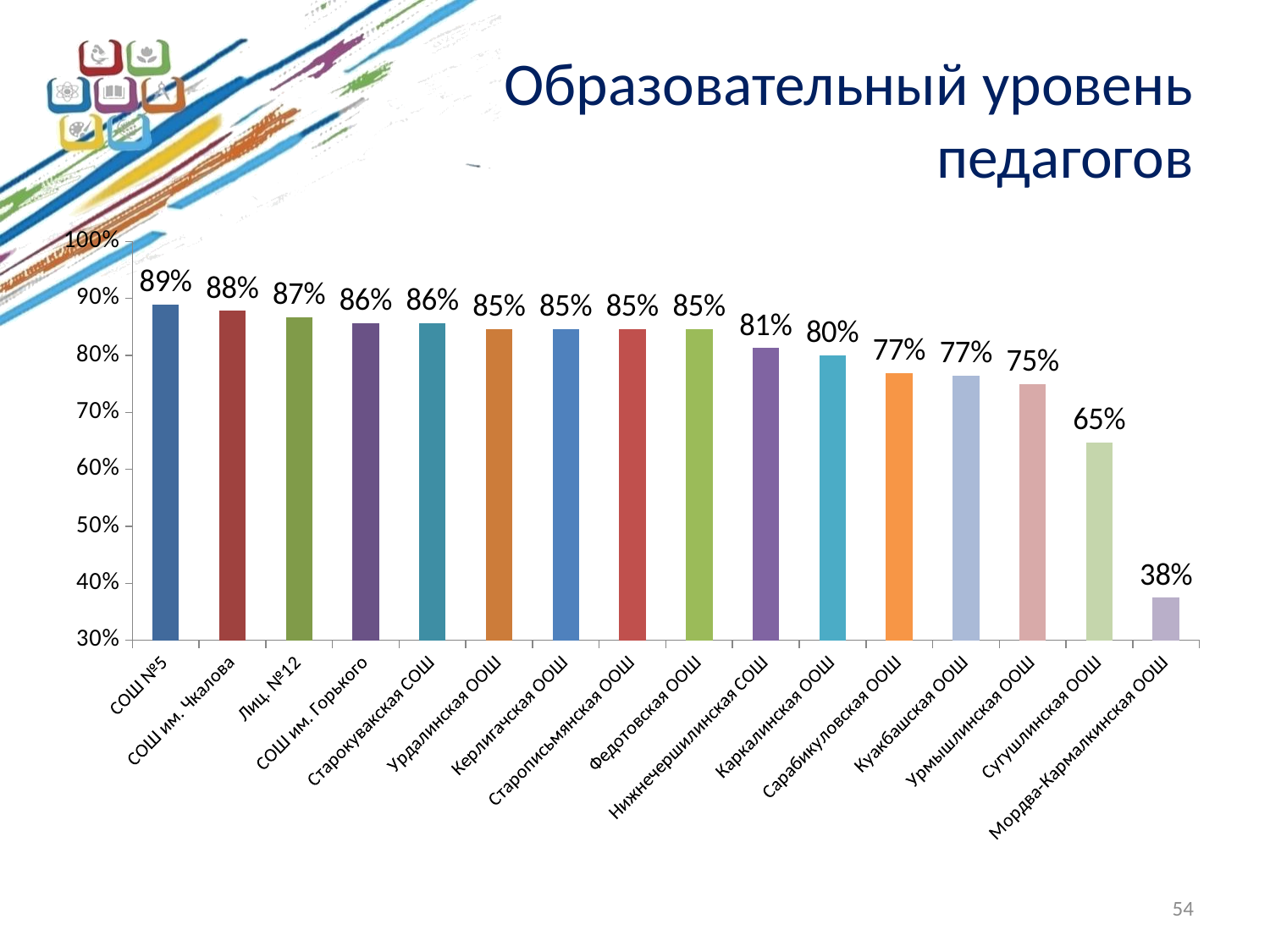

# Образовательный уровень педагогов

### Chart

| Category | Ряд 1 |
|---|---|
| СОШ №5 | 0.889 |
| СОШ им. Чкалова | 0.8780000000000006 |
| Лиц. №12 | 0.8670000000000005 |
| СОШ им. Горького | 0.8570000000000005 |
| Старокувакская СОШ | 0.8570000000000005 |
| Урдалинская ООШ | 0.8460000000000005 |
| Керлигачская ООШ | 0.8460000000000005 |
| Старописьмянская ООШ | 0.8460000000000005 |
| Федотовская ООШ | 0.8460000000000005 |
| Нижнечершилинская СОШ | 0.813 |
| Каркалинская ООШ | 0.8 |
| Сарабикуловская ООШ | 0.7690000000000007 |
| Куакбашская ООШ | 0.7650000000000007 |
| Урмышлинская ООШ | 0.7500000000000006 |
| Сугушлинская ООШ | 0.6470000000000007 |
| Мордва-Кармалкинская ООШ | 0.3750000000000003 |
54